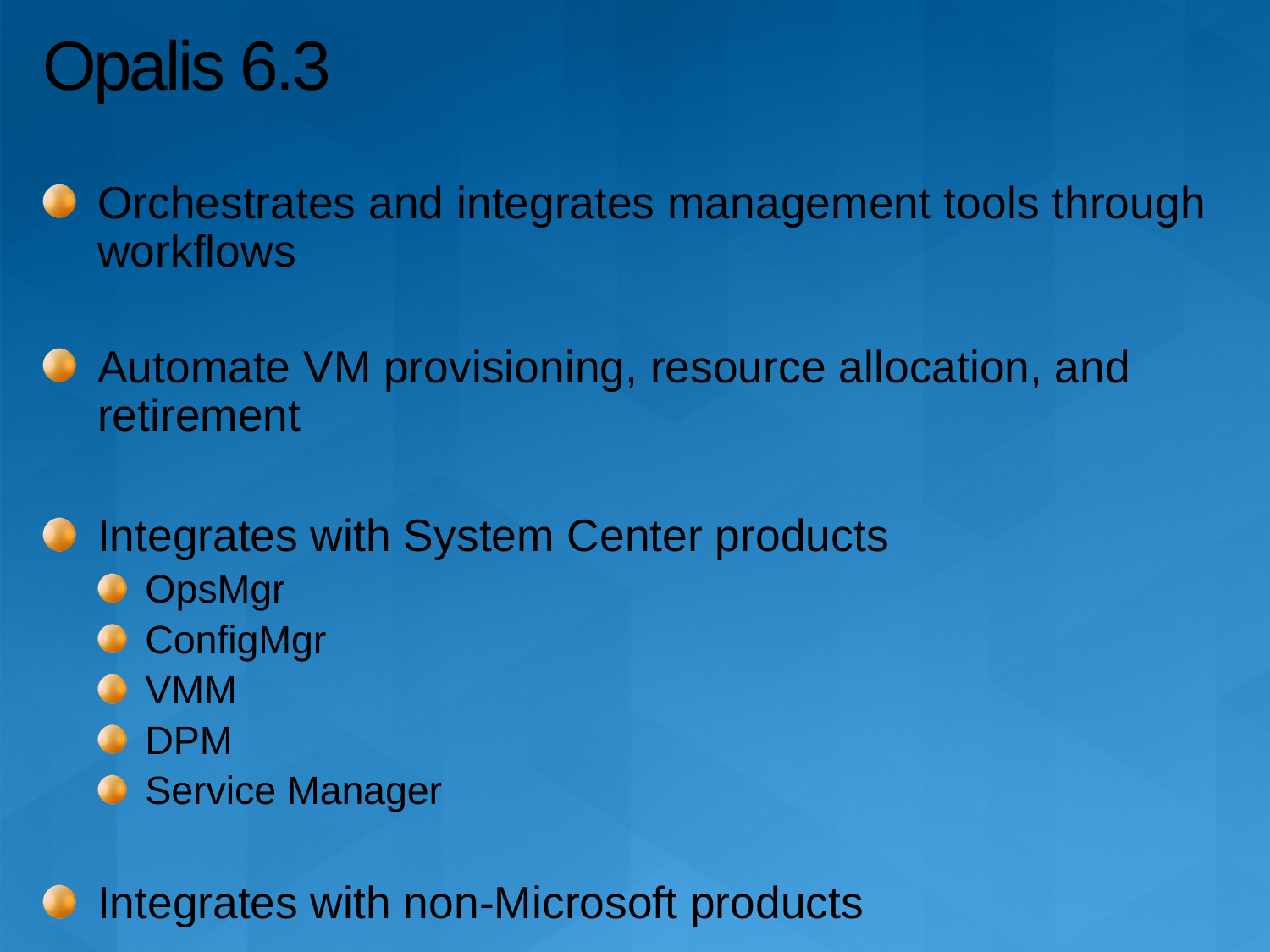

# Opalis 6.3

Orchestrates and integrates management tools through workflows

Automate VM provisioning, resource allocation, and retirement

Integrates with System Center products
OpsMgr
ConfigMgr
VMM
DPM
Service Manager

Integrates with non-Microsoft products